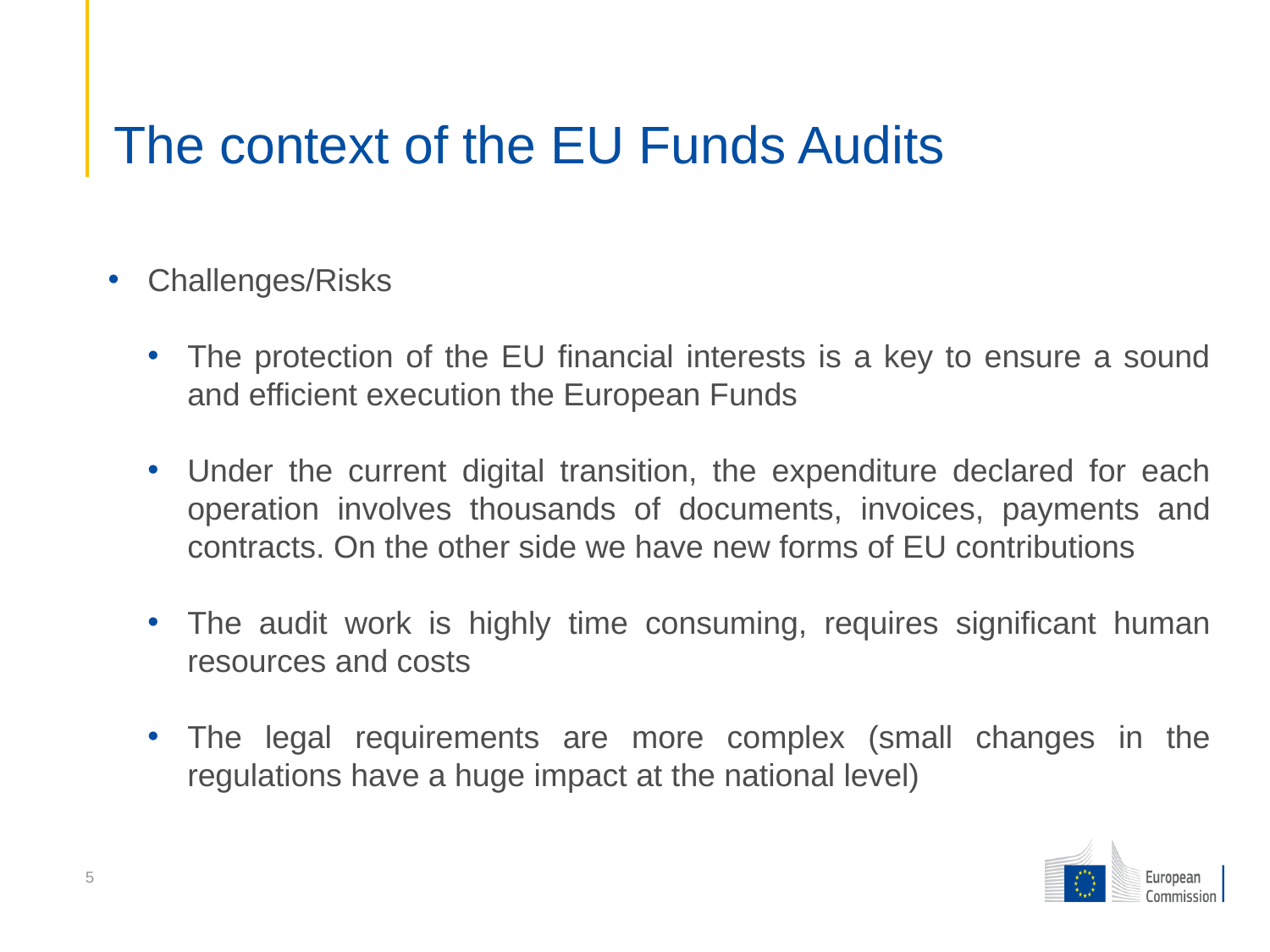

# The context of the EU Funds Audits
Challenges/Risks

The protection of the EU financial interests is a key to ensure a sound and efficient execution the European Funds

Under the current digital transition, the expenditure declared for each operation involves thousands of documents, invoices, payments and contracts. On the other side we have new forms of EU contributions

The audit work is highly time consuming, requires significant human resources and costs

The legal requirements are more complex (small changes in the regulations have a huge impact at the national level)

5